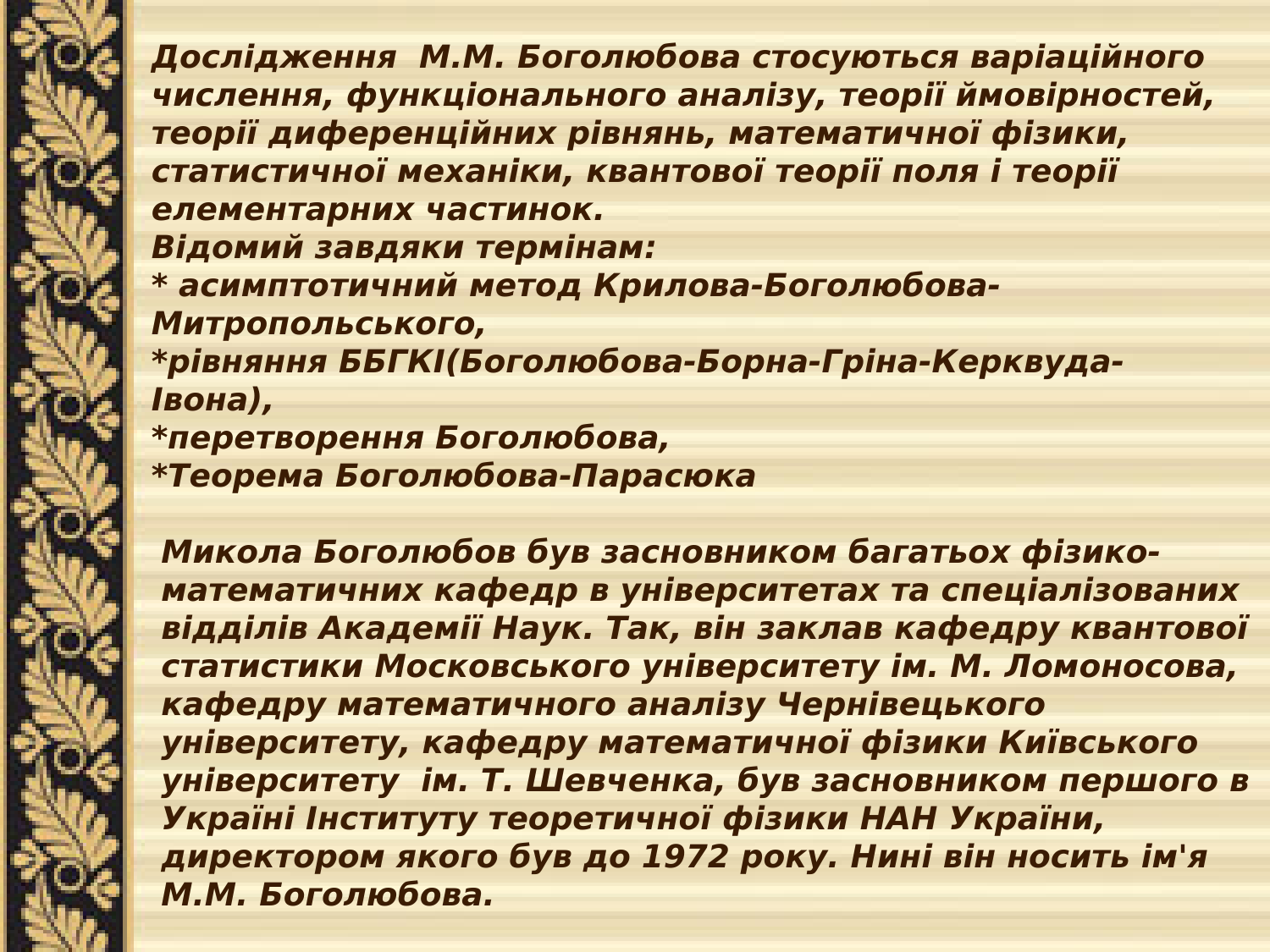

Дослідження  М.М. Боголюбова стосуються варіаційного числення, функціонального аналізу, теорії ймовірностей, теорії диференційних рівнянь, математичної фізики, статистичної механіки, квантової теорії поля і теорії елементарних частинок.
Відомий завдяки термінам:
* асимптотичний метод Крилова-Боголюбова-Митропольського,
*рівняння ББГКІ(Боголюбова-Борна-Гріна-Керквуда-Івона),
*перетворення Боголюбова,
*Теорема Боголюбова-Парасюка
Микола Боголюбов був засновником багатьох фізико-математичних кафедр в університетах та спеціалізованих відділів Академії Наук. Так, він заклав кафедру квантової статистики Московського університету iм. М. Ломоносова, кафедру математичного аналізу Чернівецького університету, кафедру математичної фізики Київського університету  iм. Т. Шевченка, був засновником першого в Україні Інституту теоретичної фізики НАН України, директором якого був до 1972 року. Нині він носить ім'я М.М. Боголюбова.